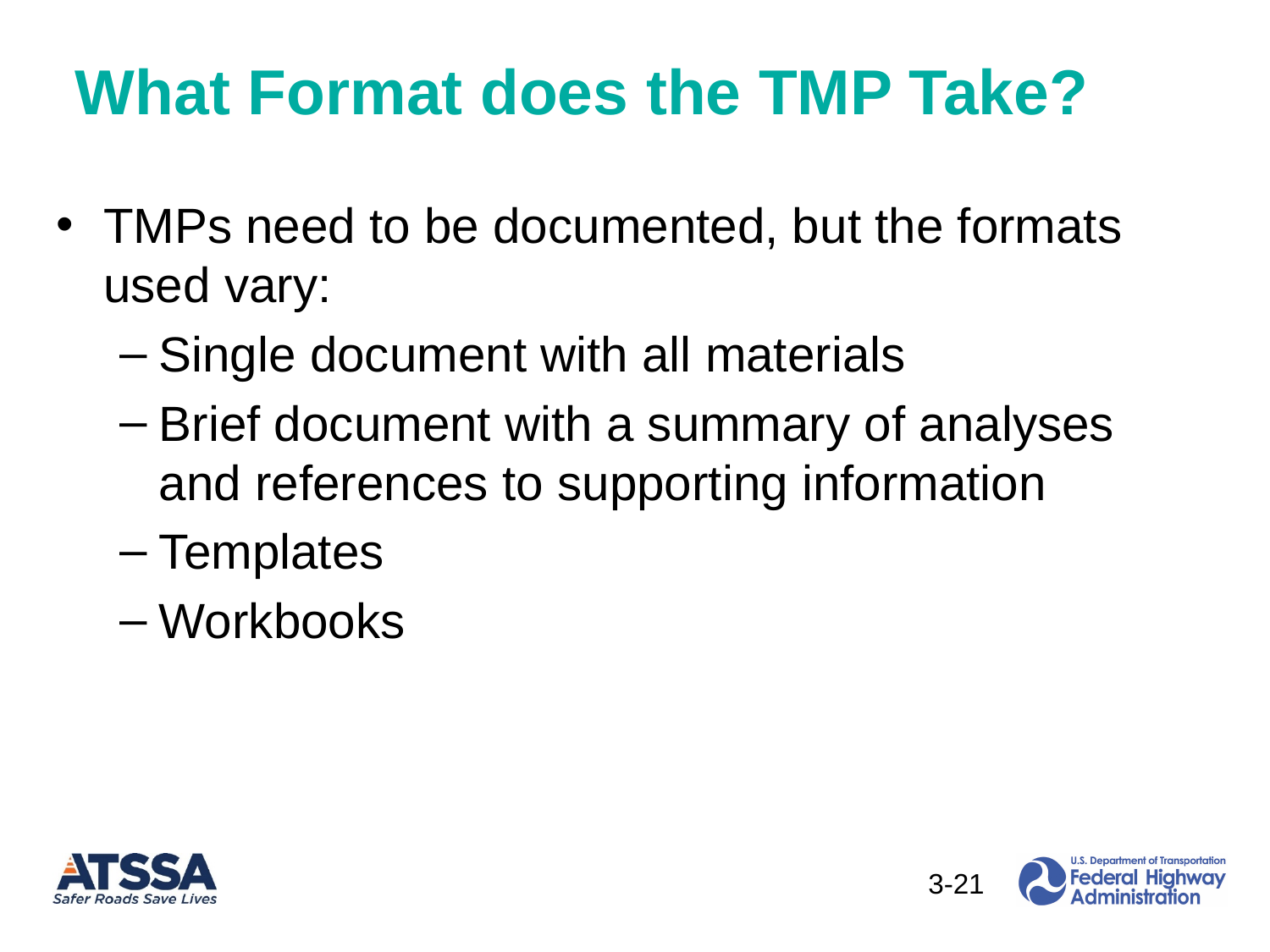

# What Format does the TMP Take?
TMPs need to be documented, but the formats used vary:
Single document with all materials
Brief document with a summary of analyses and references to supporting information
Templates
Workbooks